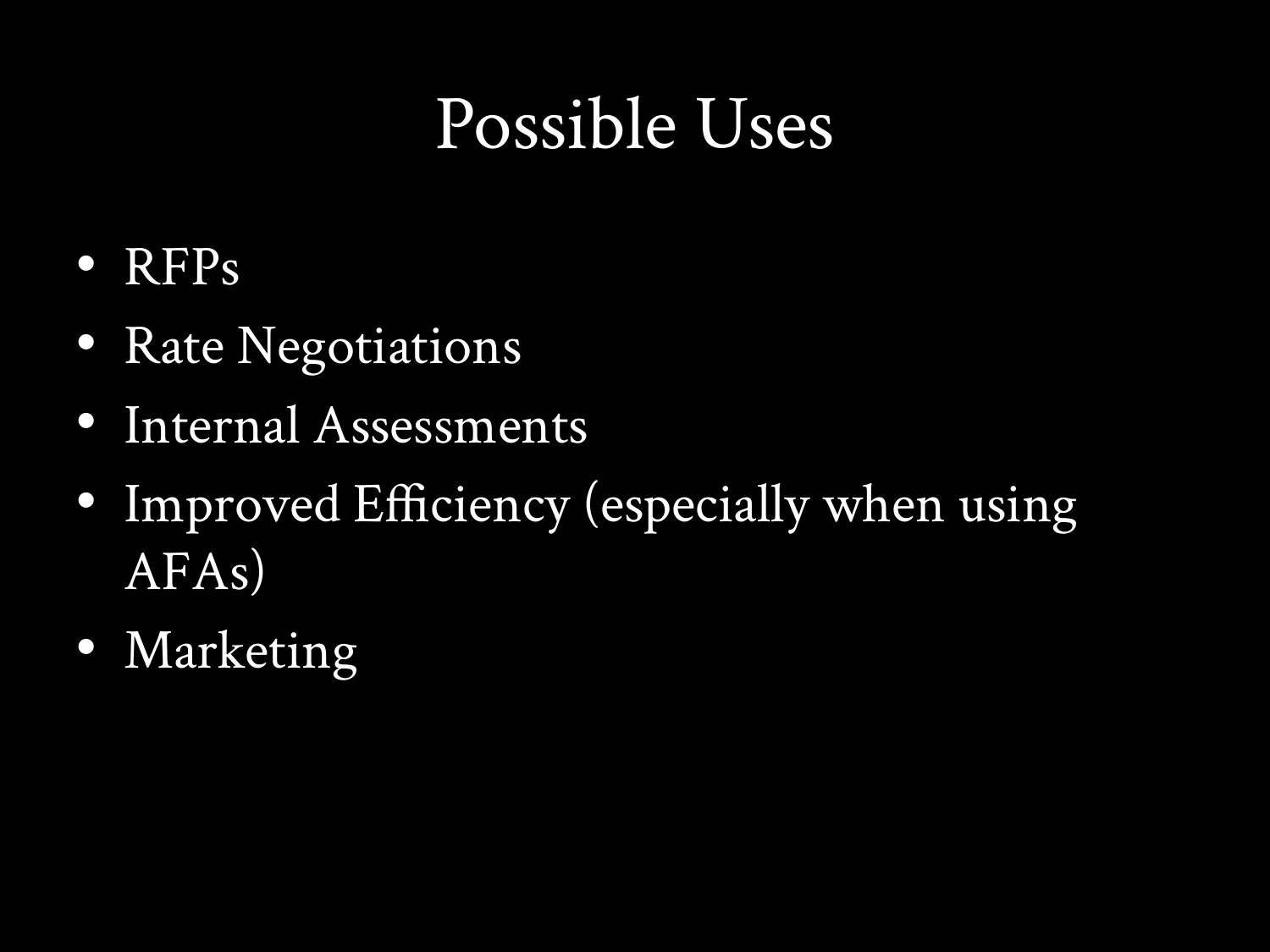

# Possible Uses
RFPs
Rate Negotiations
Internal Assessments
Improved Efficiency (especially when using AFAs)
Marketing